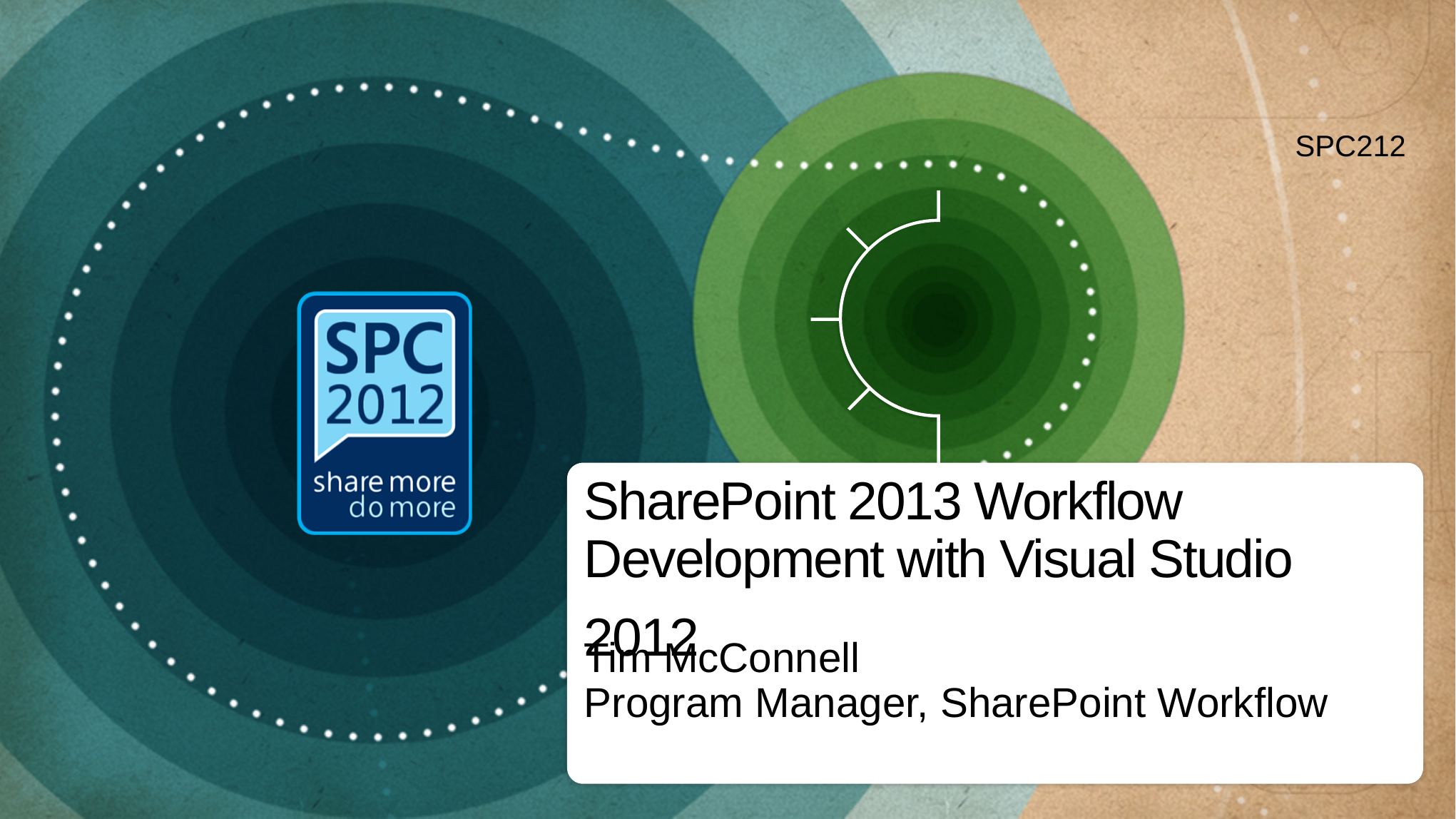

SPC212
# SharePoint 2013 Workflow Development with Visual Studio 2012
Tim McConnell
Program Manager, SharePoint Workflow